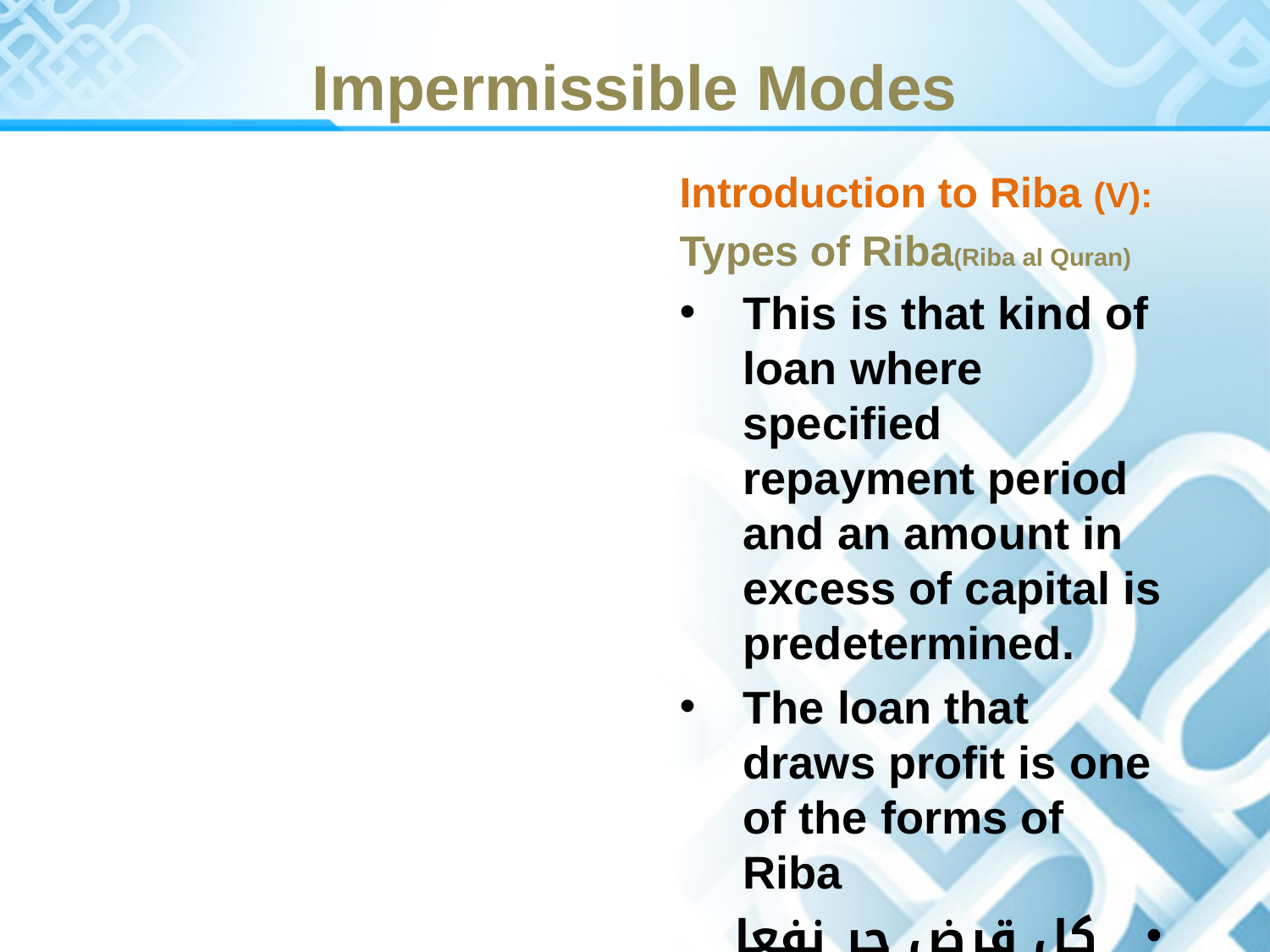

Impermissible Modes
Introduction to Riba (V):
Types of Riba(Riba al Quran)
This is that kind of loan where specified repayment period and an amount in excess of capital is predetermined.
The loan that draws profit is one of the forms of Riba
کل قرض جر نفعا فھو ربوا